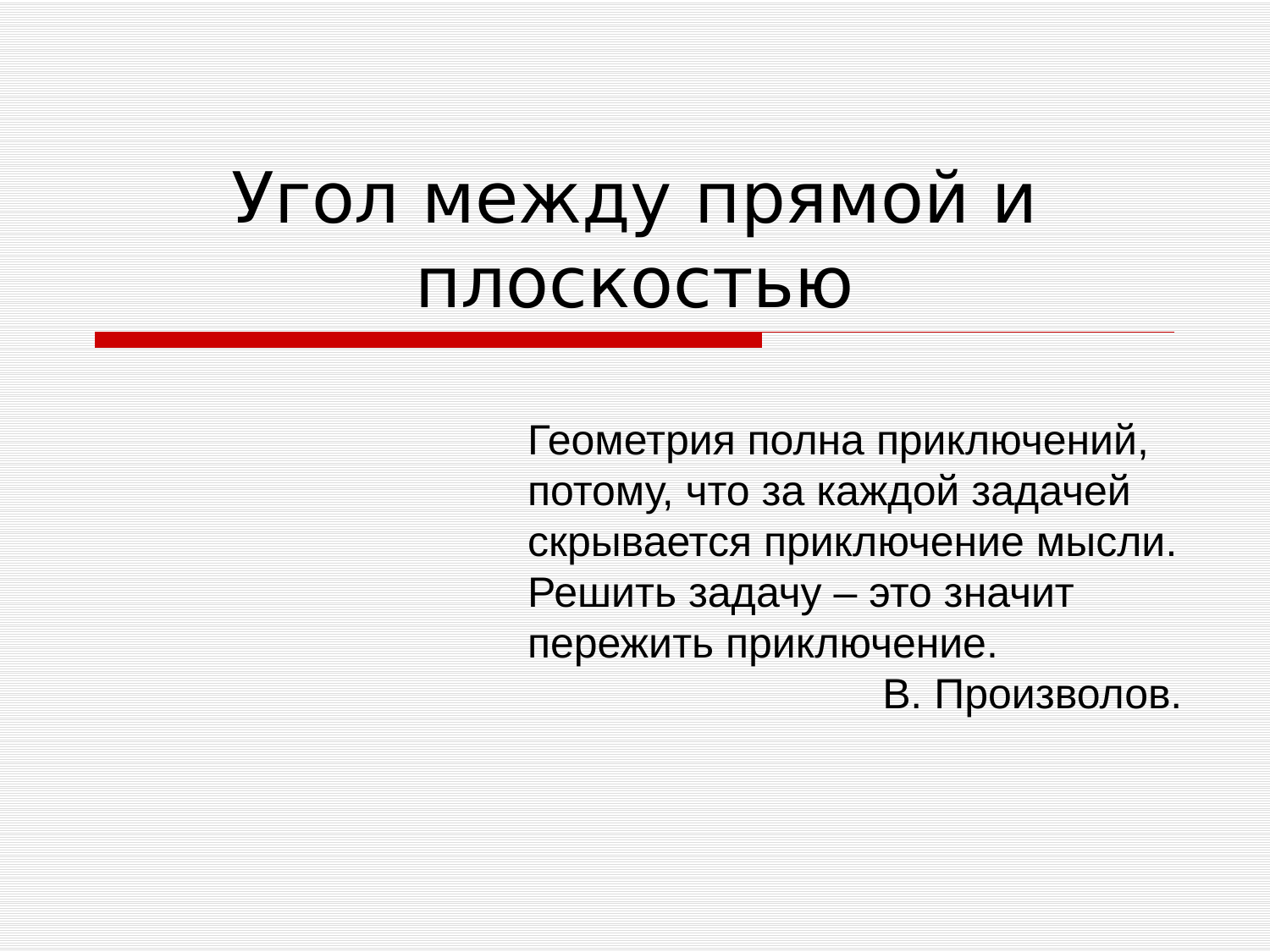

# Угол между прямой и плоскостью
Геометрия полна приключений, потому, что за каждой задачей скрывается приключение мысли. Решить задачу – это значит пережить приключение.
В. Произволов.